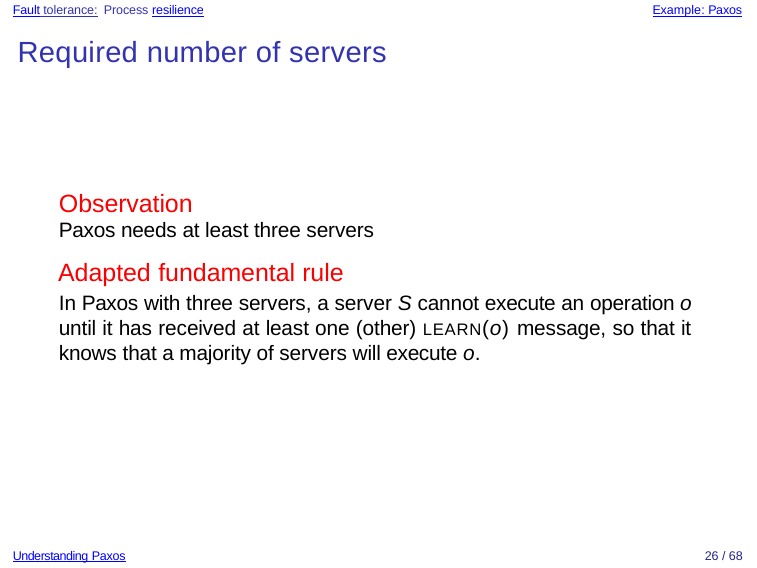

Fault tolerance: Process resilience
Example: Paxos
Required number of servers
Observation
Paxos needs at least three servers
Adapted fundamental rule
In Paxos with three servers, a server S cannot execute an operation o  until it has received at least one (other) LEARN(o) message, so that it  knows that a majority of servers will execute o.
Understanding Paxos
26 / 68